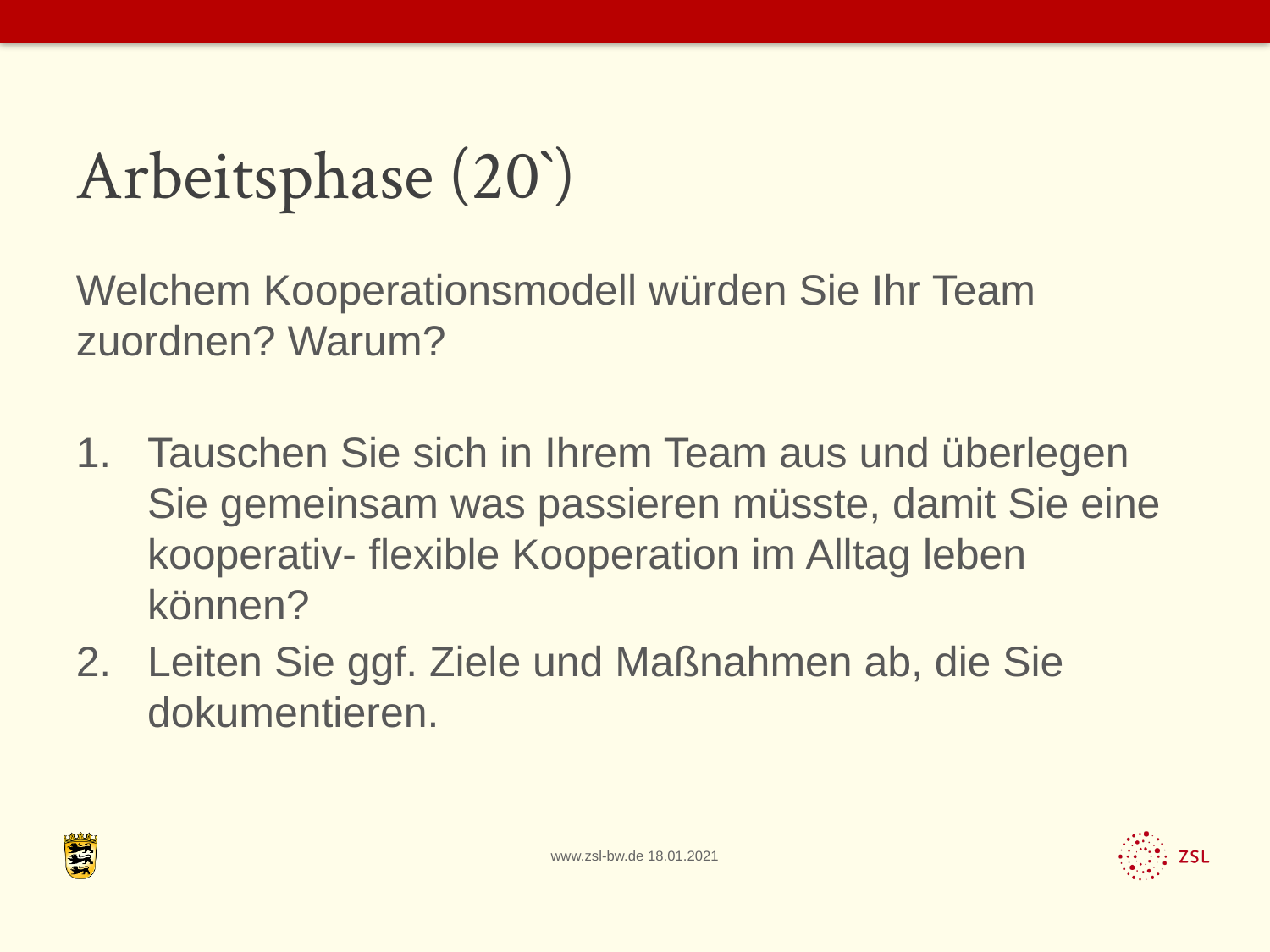

# Arbeitsphase (20`)
Welchem Kooperationsmodell würden Sie Ihr Team zuordnen? Warum?

Tauschen Sie sich in Ihrem Team aus und überlegen Sie gemeinsam was passieren müsste, damit Sie eine kooperativ- flexible Kooperation im Alltag leben können?
Leiten Sie ggf. Ziele und Maßnahmen ab, die Sie  dokumentieren.